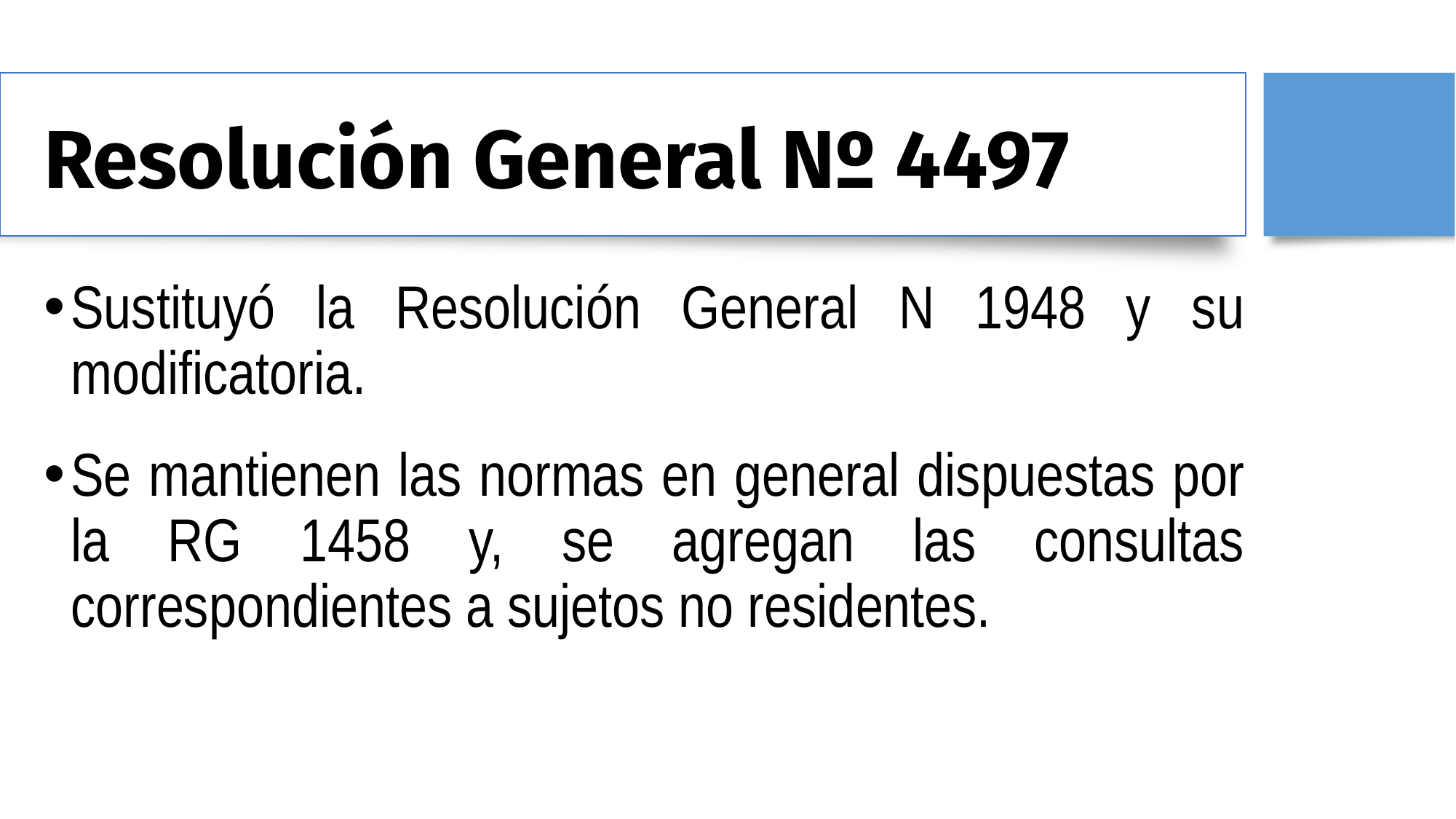

# Resolución General Nº 4497
Sustituyó la Resolución General N 1948 y su modificatoria.
Se mantienen las normas en general dispuestas por la RG 1458 y, se agregan las consultas correspondientes a sujetos no residentes.